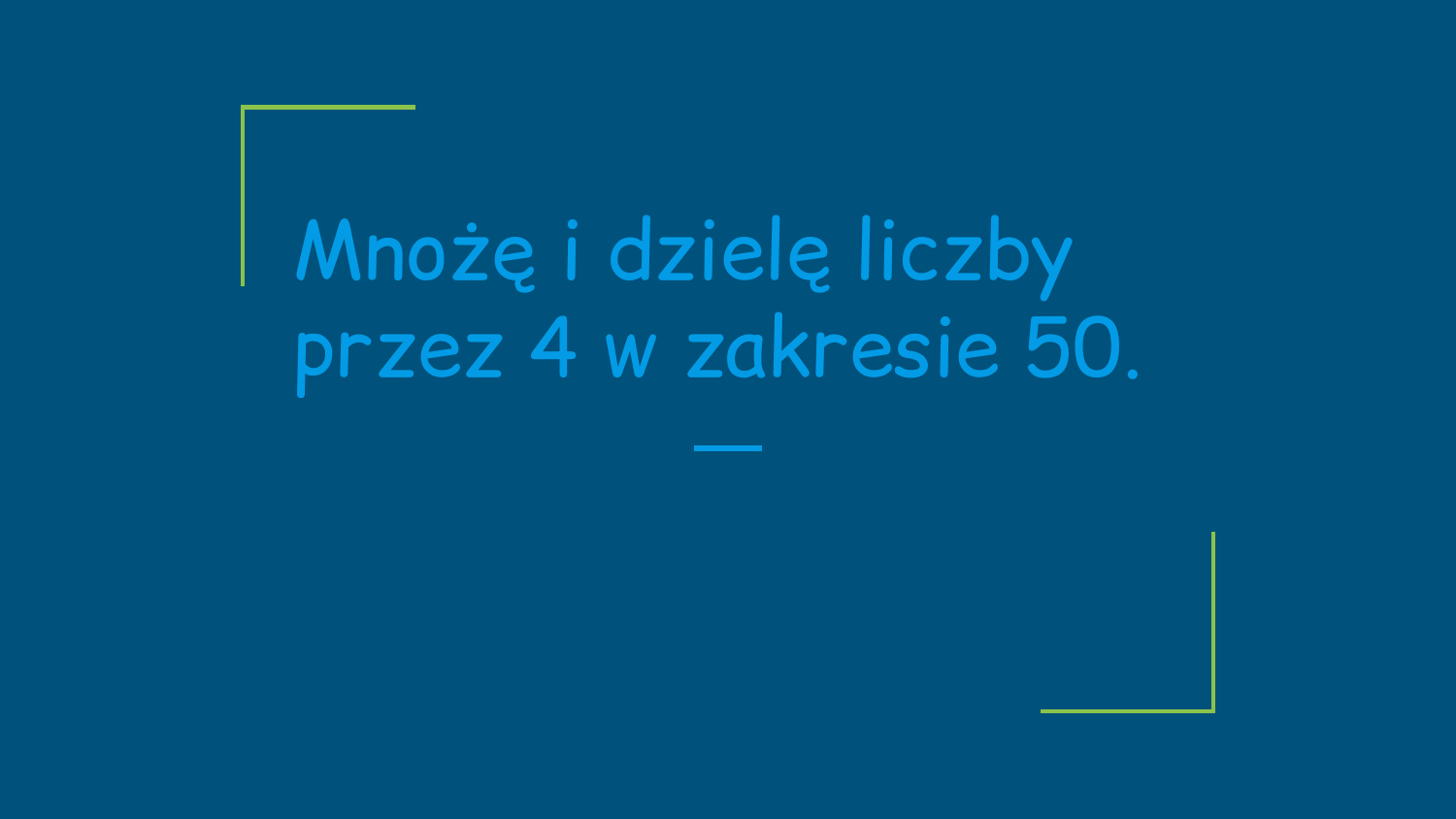

Mnożę i dzielę liczby przez 4 w zakresie 50.